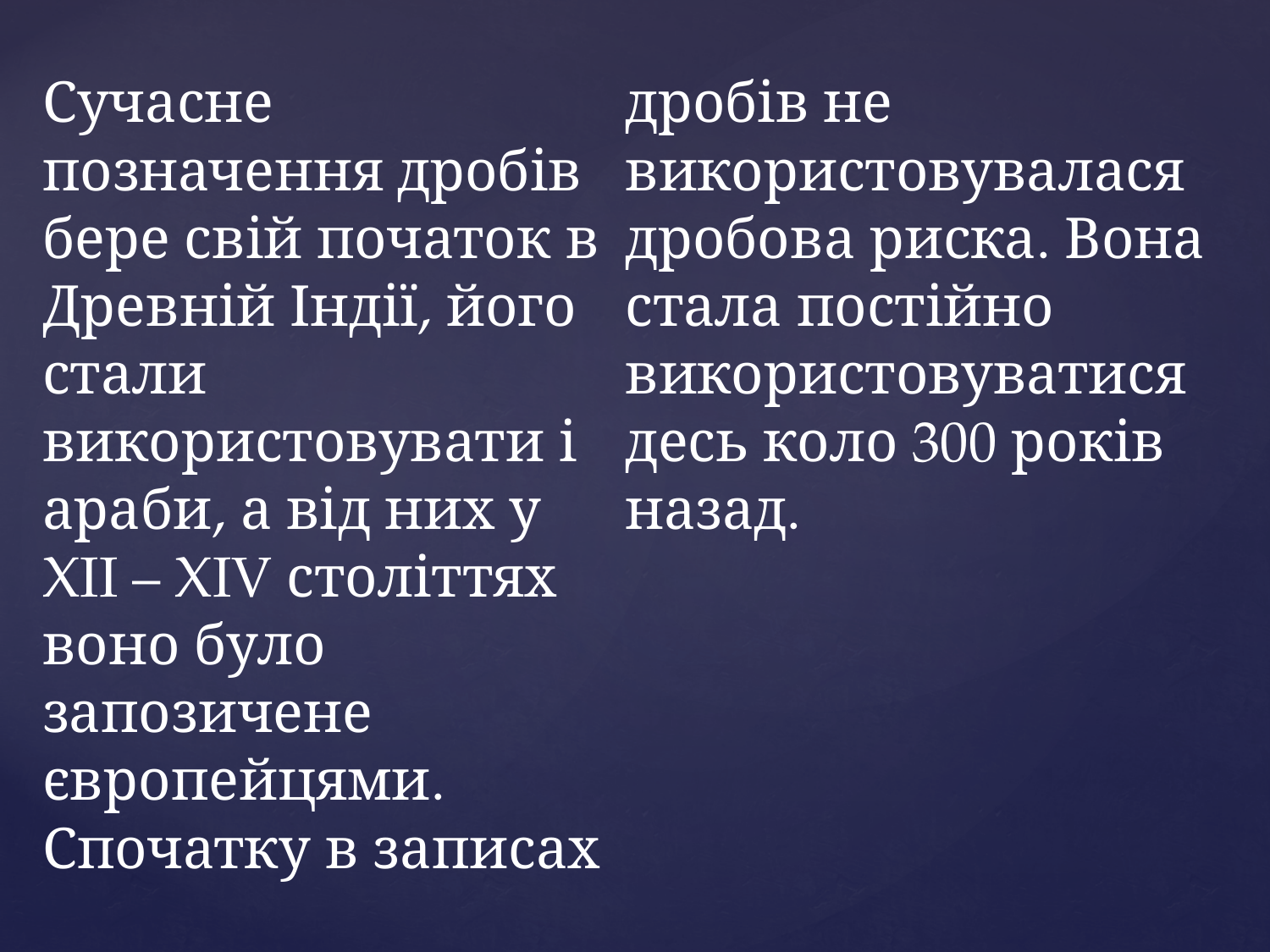

Сучасне позначення дробів бере свій початок в Древній Індії, його стали використовувати і араби, а від них у  XII – XIV століттях воно було запозичене європейцями. Спочатку в записах дробів не використовувалася дробова риска. Вона стала постійно використовуватися десь коло 300 років назад.